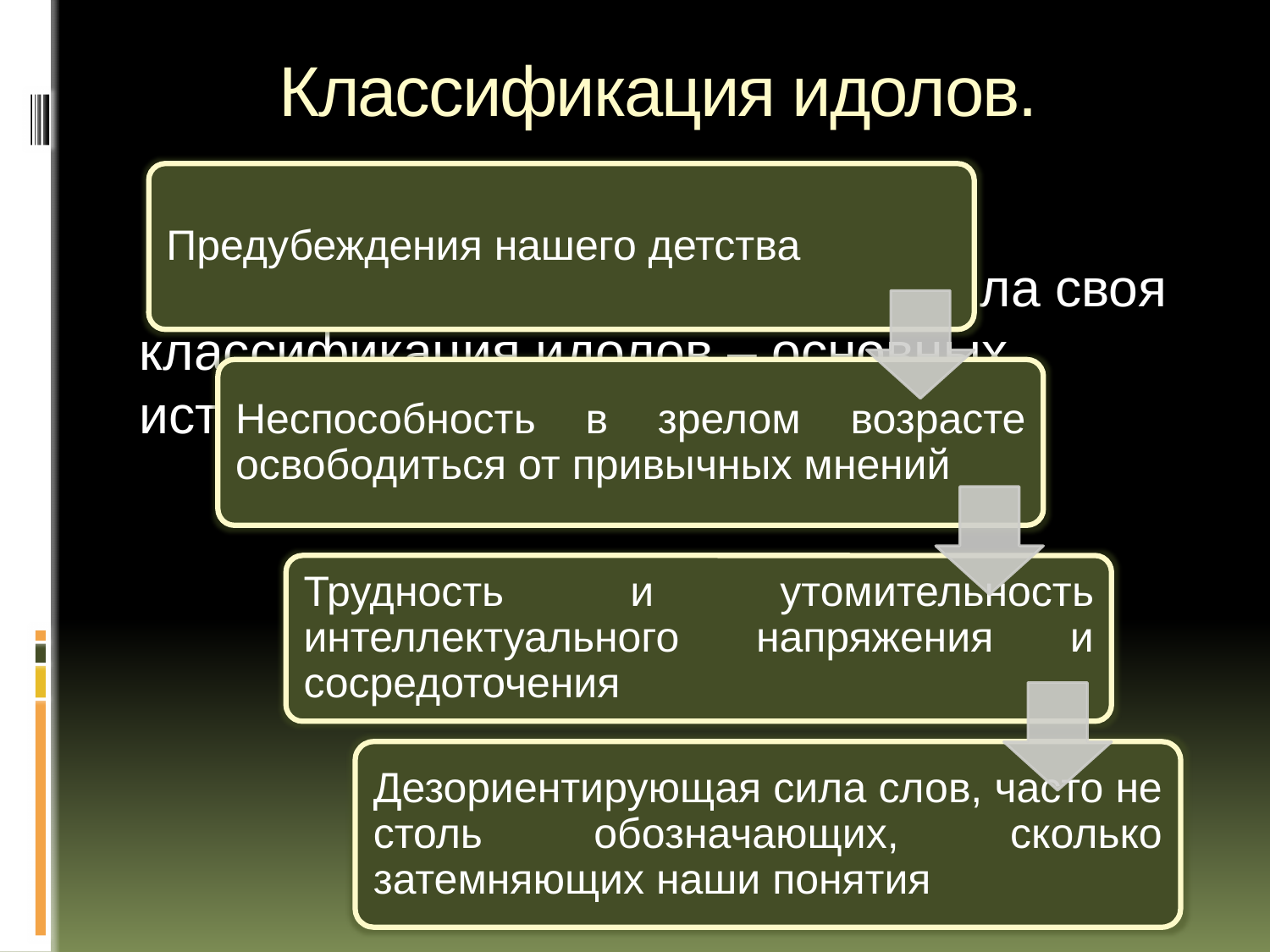

# Классификация идолов.
Предубеждения нашего детства
Неспособность в зрелом возрасте освободиться от привычных мнений
Трудность и утомительность интеллектуального напряжения и сосредоточения
Дезориентирующая сила слов, часто не столь обозначающих, сколько затемняющих наши понятия

Как и у Ф. Бэкона, у Декарта была своя классификация идолов – основных источников заблуждения: